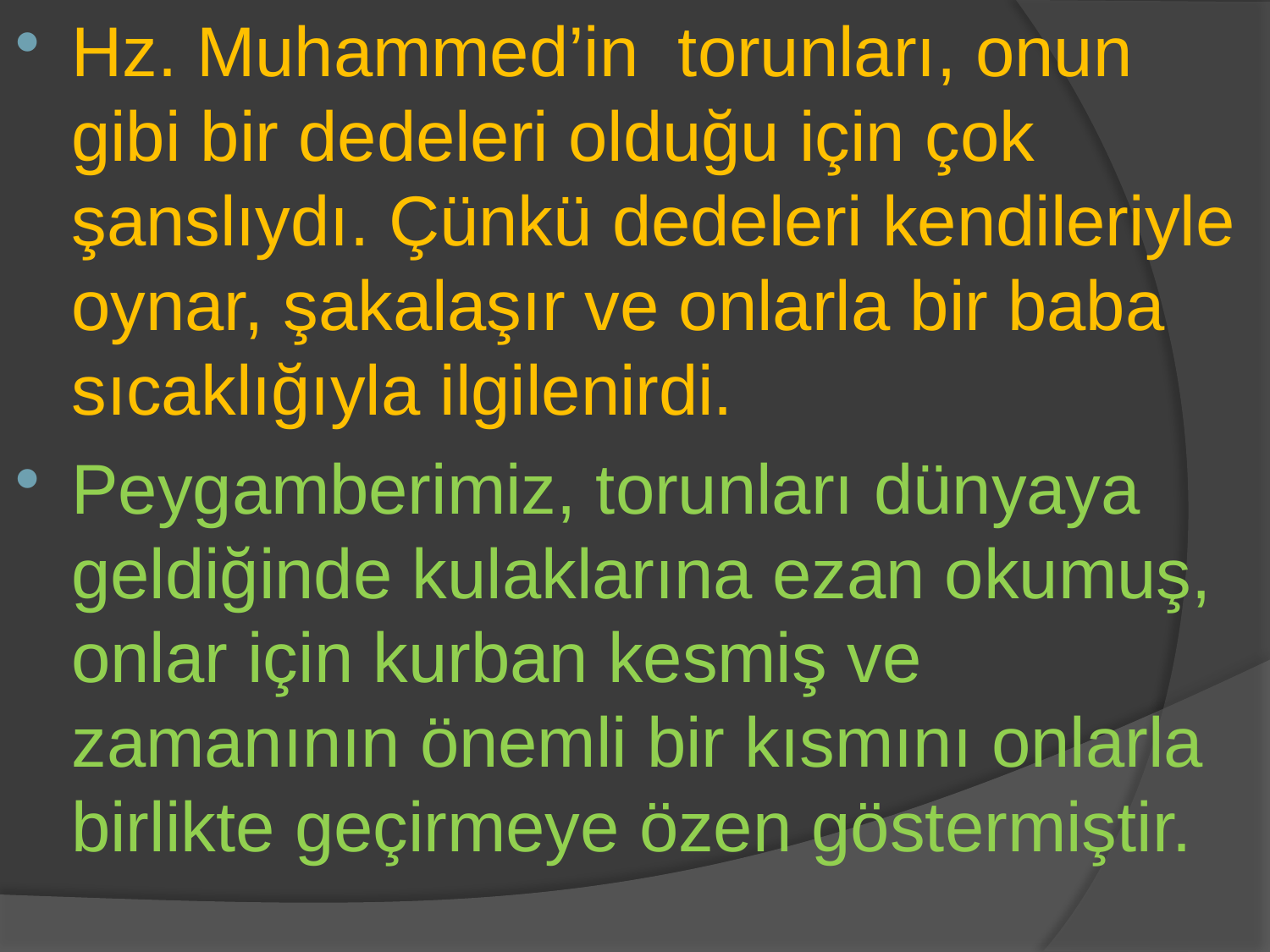

Hz. Muhammed’in  torunları, onun gibi bir dedeleri olduğu için çok şanslıydı. Çünkü dedeleri kendileriyle oynar, şakalaşır ve onlarla bir baba sıcaklığıyla ilgilenirdi.
Peygamberimiz, torunları dünyaya geldiğinde kulaklarına ezan okumuş, onlar için kurban kesmiş ve zamanının önemli bir kısmını onlarla birlikte geçirmeye özen göstermiştir.